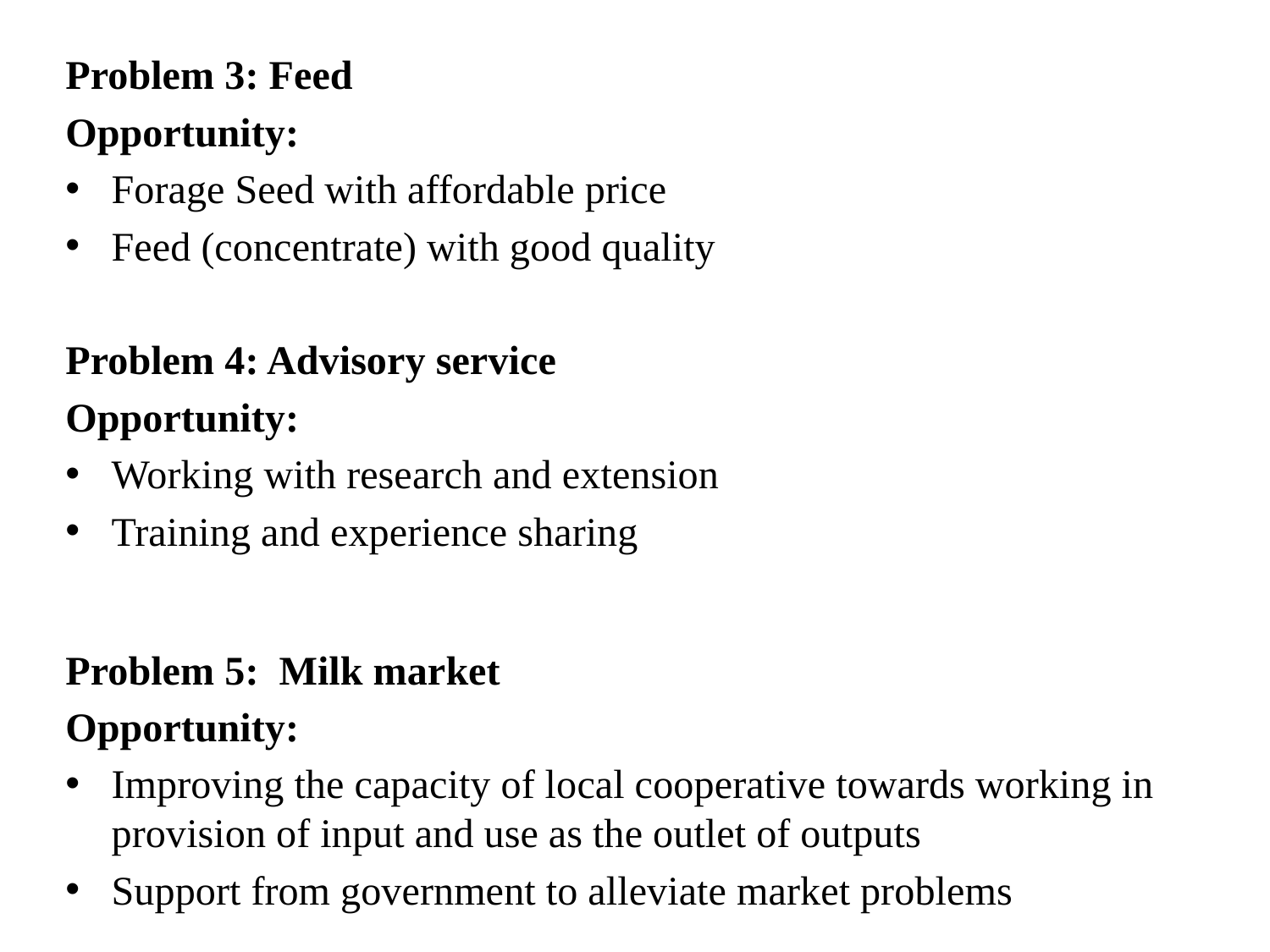

Problem 3: Feed
Opportunity:
Forage Seed with affordable price
Feed (concentrate) with good quality

Problem 4: Advisory service
Opportunity:
Working with research and extension
Training and experience sharing

Problem 5:  Milk market
Opportunity:
Improving the capacity of local cooperative towards working in provision of input and use as the outlet of outputs
Support from government to alleviate market problems